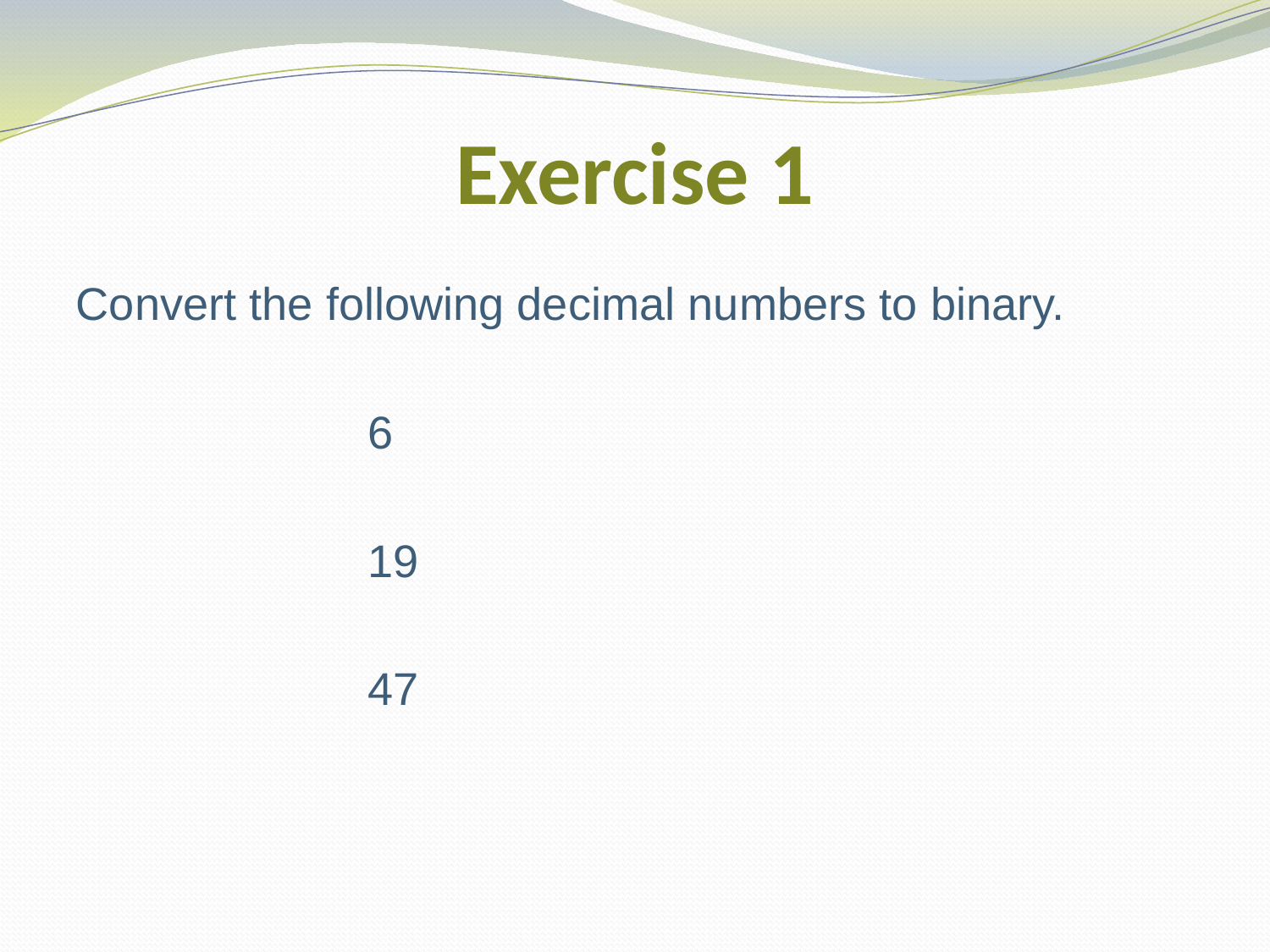

# Exercise 1
Convert the following decimal numbers to binary.

			6

			19

			47